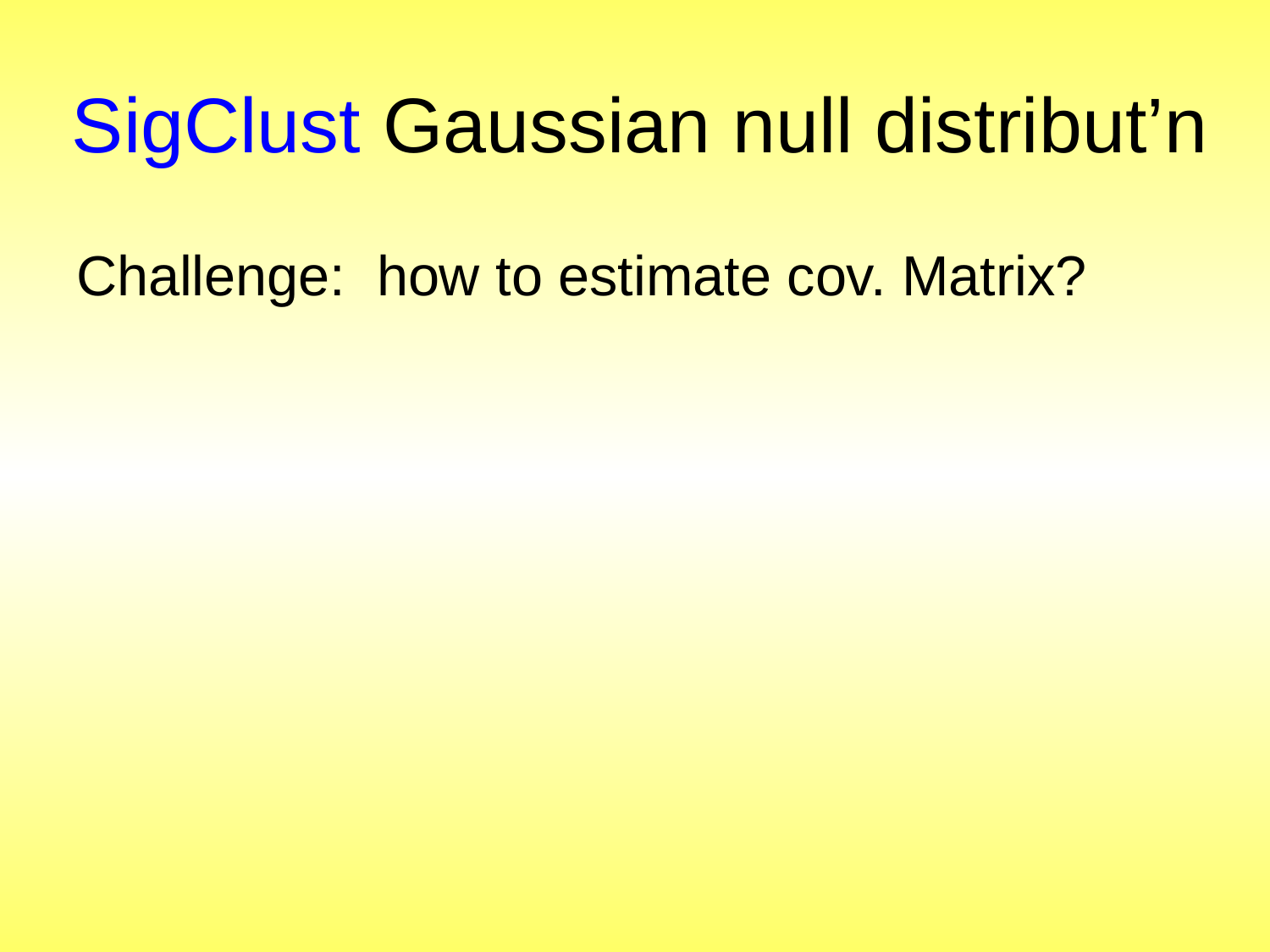

# SigClust Gaussian null distribut’n
Challenge:  how to estimate cov. Matrix?